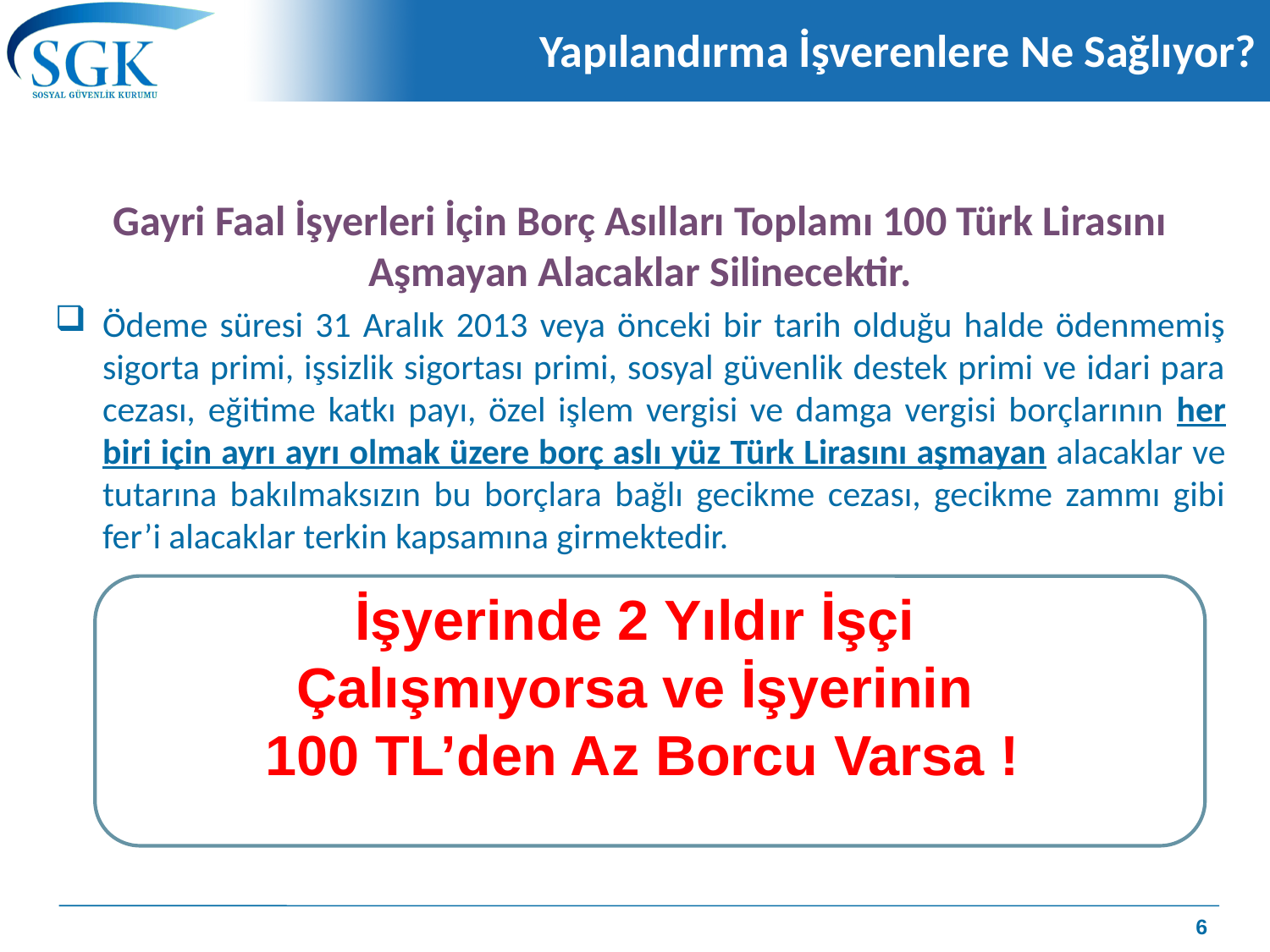

# Yapılandırma İşverenlere Ne Sağlıyor?

Gayri Faal İşyerleri İçin Borç Asılları Toplamı 100 Türk Lirasını Aşmayan Alacaklar Silinecektir.
Ödeme süresi 31 Aralık 2013 veya önceki bir tarih olduğu halde ödenmemiş sigorta primi, işsizlik sigortası primi, sosyal güvenlik destek primi ve idari para cezası, eğitime katkı payı, özel işlem vergisi ve damga vergisi borçlarının her biri için ayrı ayrı olmak üzere borç aslı yüz Türk Lirasını aşmayan alacaklar ve tutarına bakılmaksızın bu borçlara bağlı gecikme cezası, gecikme zammı gibi fer’i alacaklar terkin kapsamına girmektedir.

İşyerinde 2 Yıldır İşçi
Çalışmıyorsa ve İşyerinin
 100 TL’den Az Borcu Varsa !
6